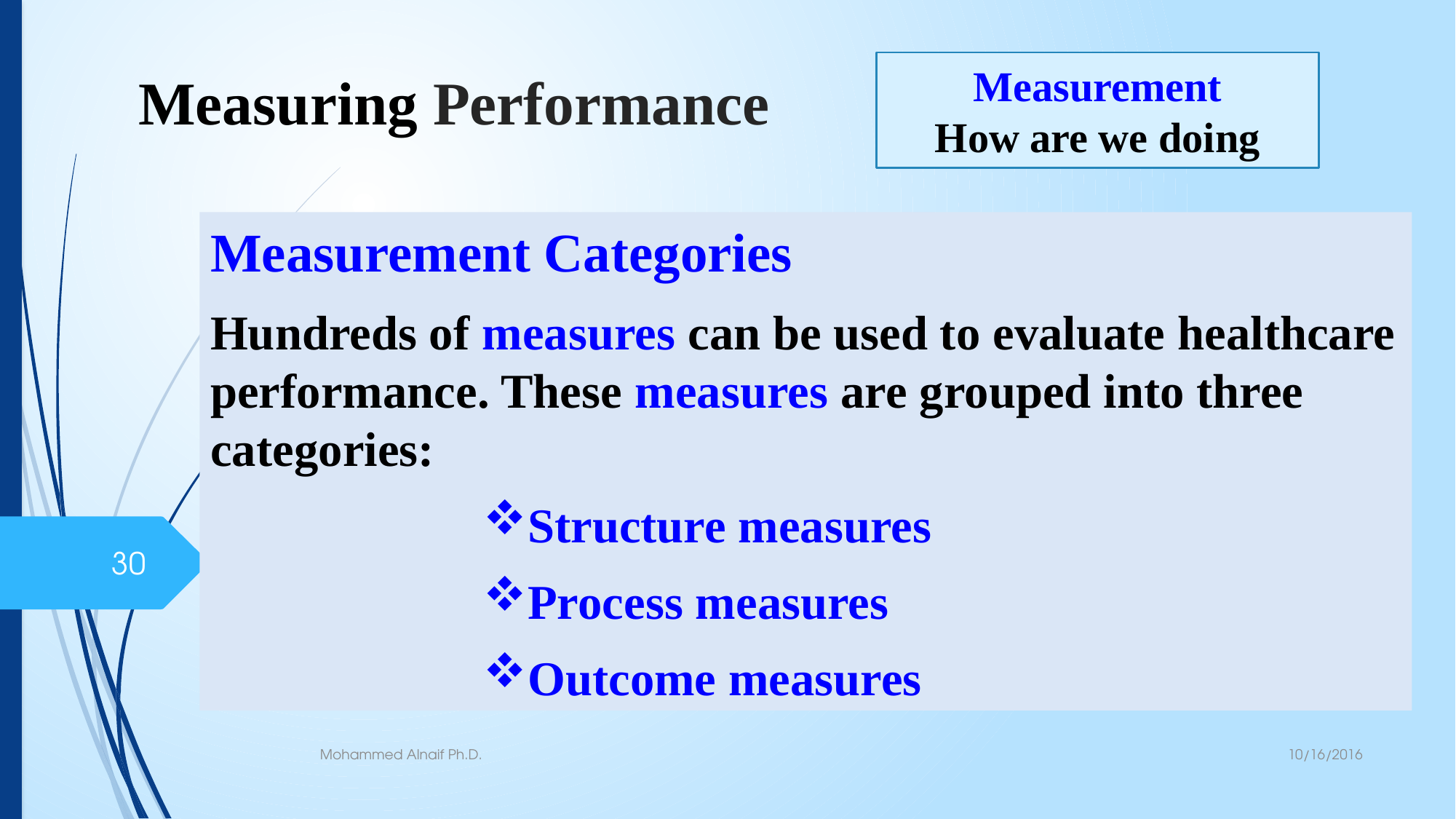

# Measuring Performance
Measurement
How are we doing

Measurement Categories
Hundreds of measures can be used to evaluate healthcare performance. These measures are grouped into three categories:
Structure measures
Process measures
Outcome measures
30
10/16/2016
Mohammed Alnaif Ph.D.